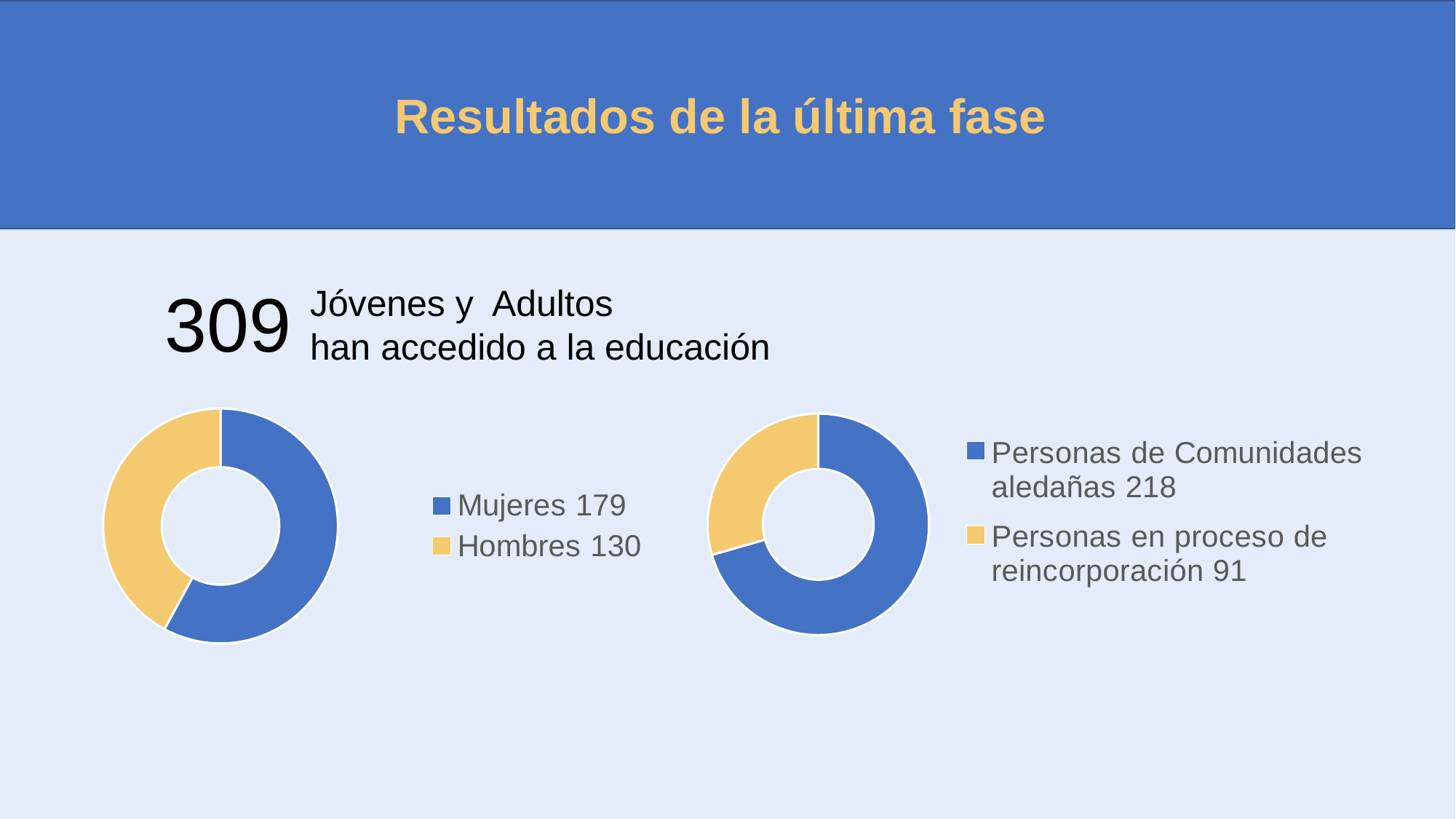

Resultados de la última fase
309
Jóvenes y  Adultos
han accedido a la educación

### Chart

| Category | Columna1 |
|---|---|
| Mujeres 179 | 179.0 |
| Hombres 130 | 130.0 |

### Chart

| Category | Columna1 |
|---|---|
| Personas de Comunidades aledañas 218 | 218.0 |
| Personas en proceso de reincorporación 91 | 91.0 |